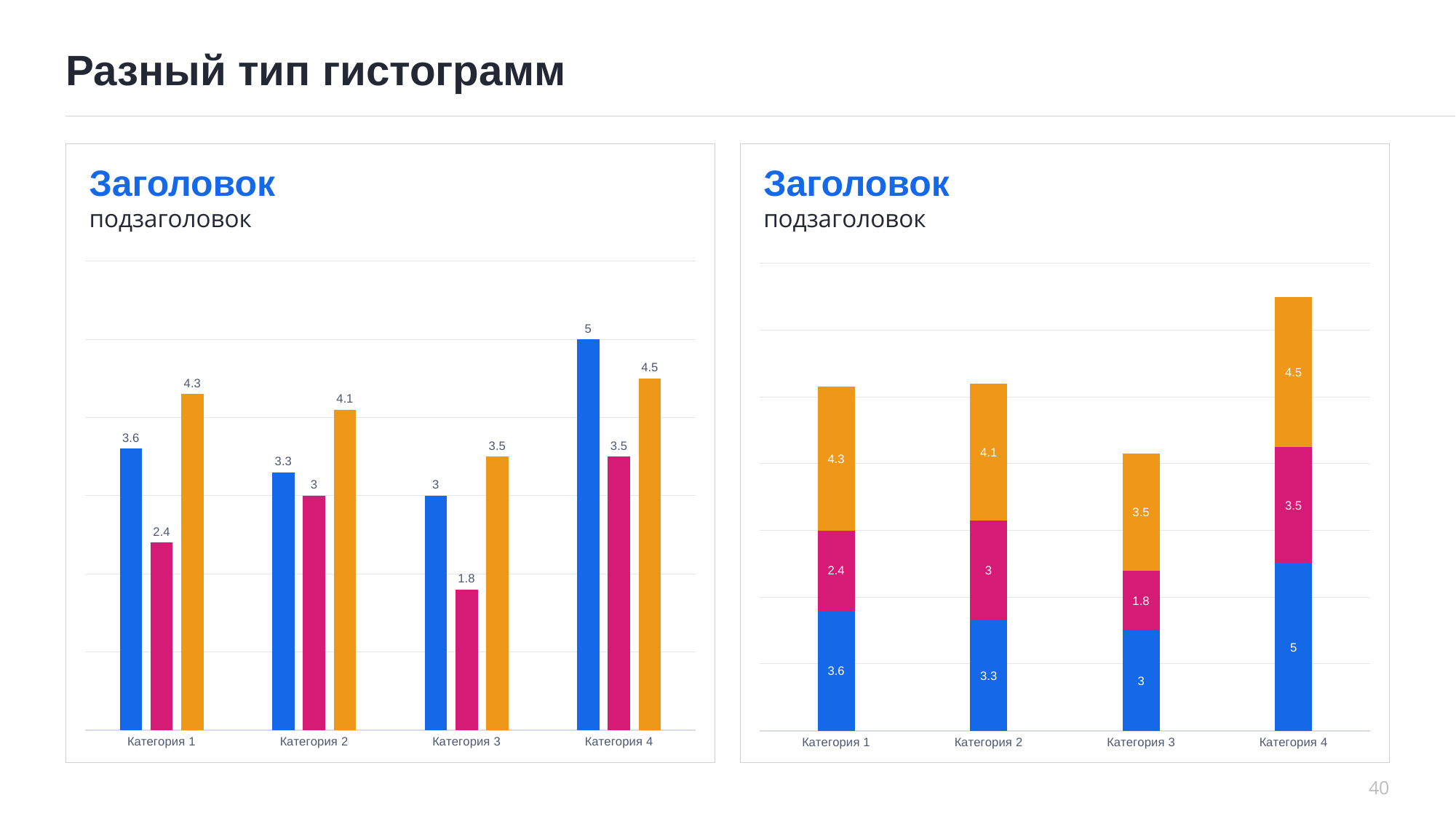

# Разный тип гистограмм

Заголовок
подзаголовок
Заголовок
подзаголовок

### Chart

| Category | Ряд 1 | Ряд 2 | Ряд 3 |
|---|---|---|---|
| Категория 1 | 3.6 | 2.4 | 4.3 |
| Категория 2 | 3.3 | 3.0 | 4.1 |
| Категория 3 | 3.0 | 1.8 | 3.5 |
| Категория 4 | 5.0 | 3.5 | 4.5 |

### Chart

| Category | Ряд 1 | Ряд 2 | Ряд 3 |
|---|---|---|---|
| Категория 1 | 3.6 | 2.4 | 4.3 |
| Категория 2 | 3.3 | 3.0 | 4.1 |
| Категория 3 | 3.0 | 1.8 | 3.5 |
| Категория 4 | 5.0 | 3.5 | 4.5 |
40